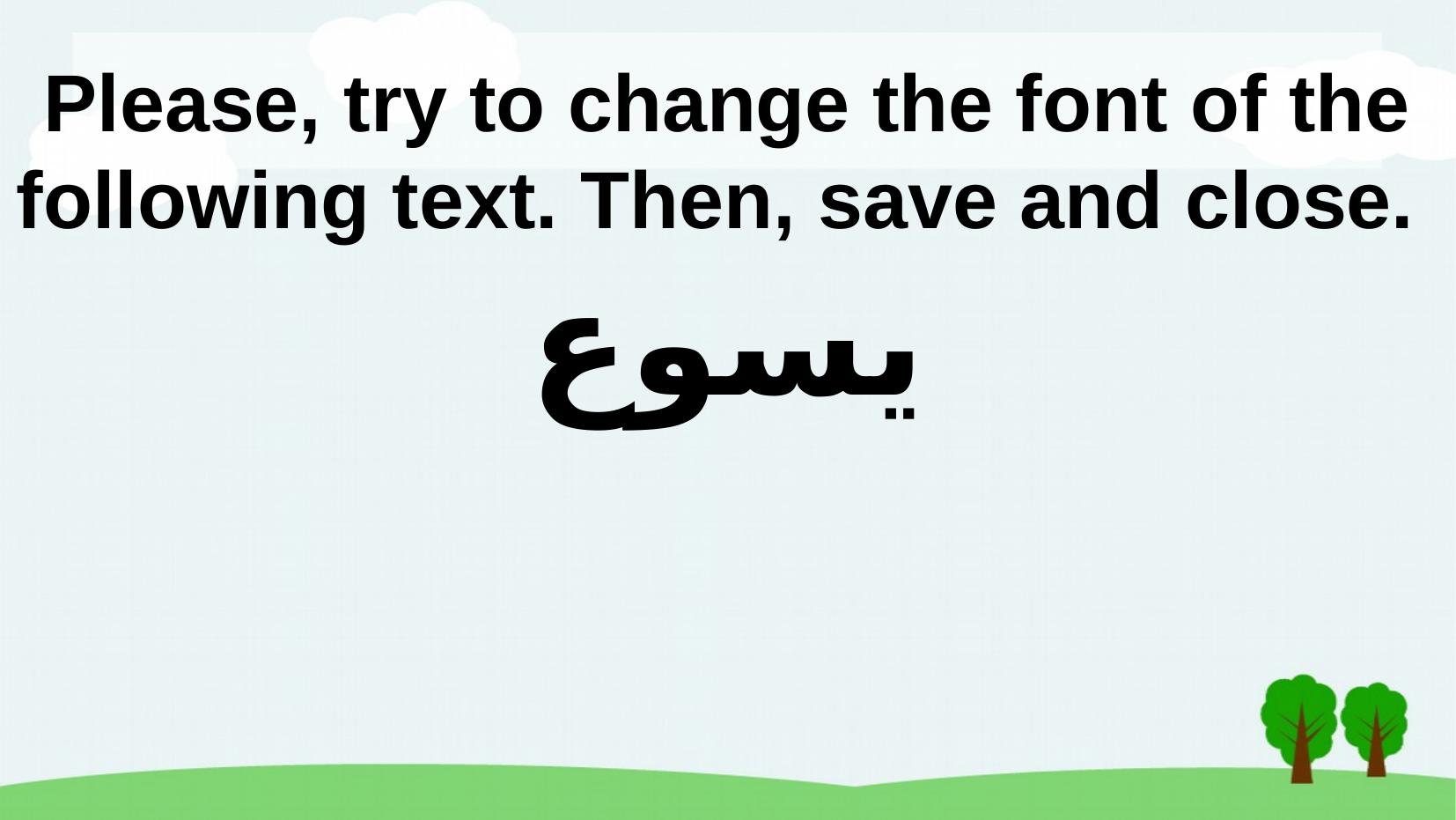

Please, try to change the font of the following text. Then, save and close.
يسوع